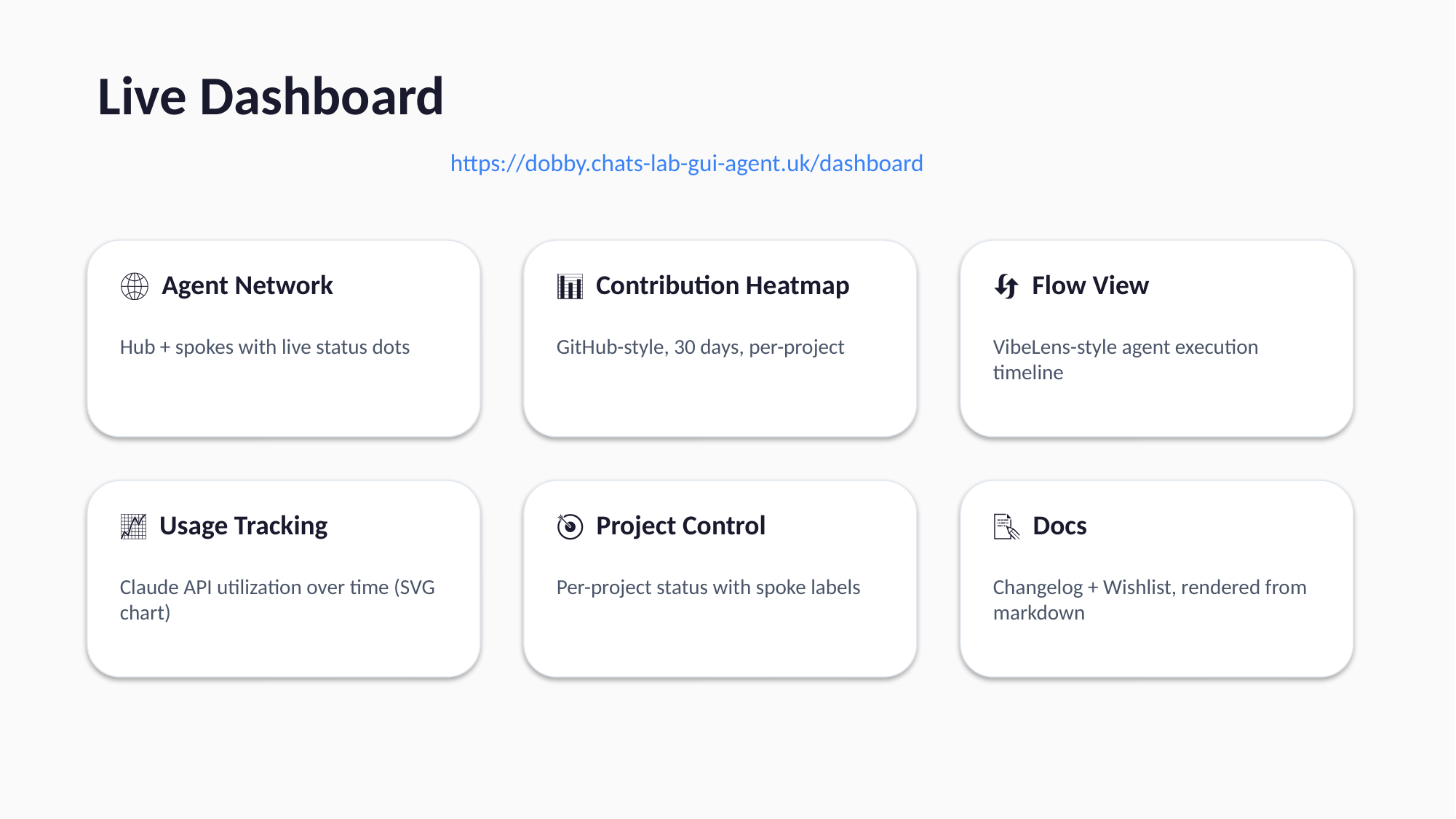

Live Dashboard
https://dobby.chats-lab-gui-agent.uk/dashboard

🌐  Agent Network
📊  Contribution Heatmap
🔄  Flow View
Hub + spokes with live status dots
GitHub-style, 30 days, per-project
VibeLens-style agent execution timeline

📈  Usage Tracking
🎯  Project Control
📝  Docs
Claude API utilization over time (SVG chart)
Per-project status with spoke labels
Changelog + Wishlist, rendered from markdown